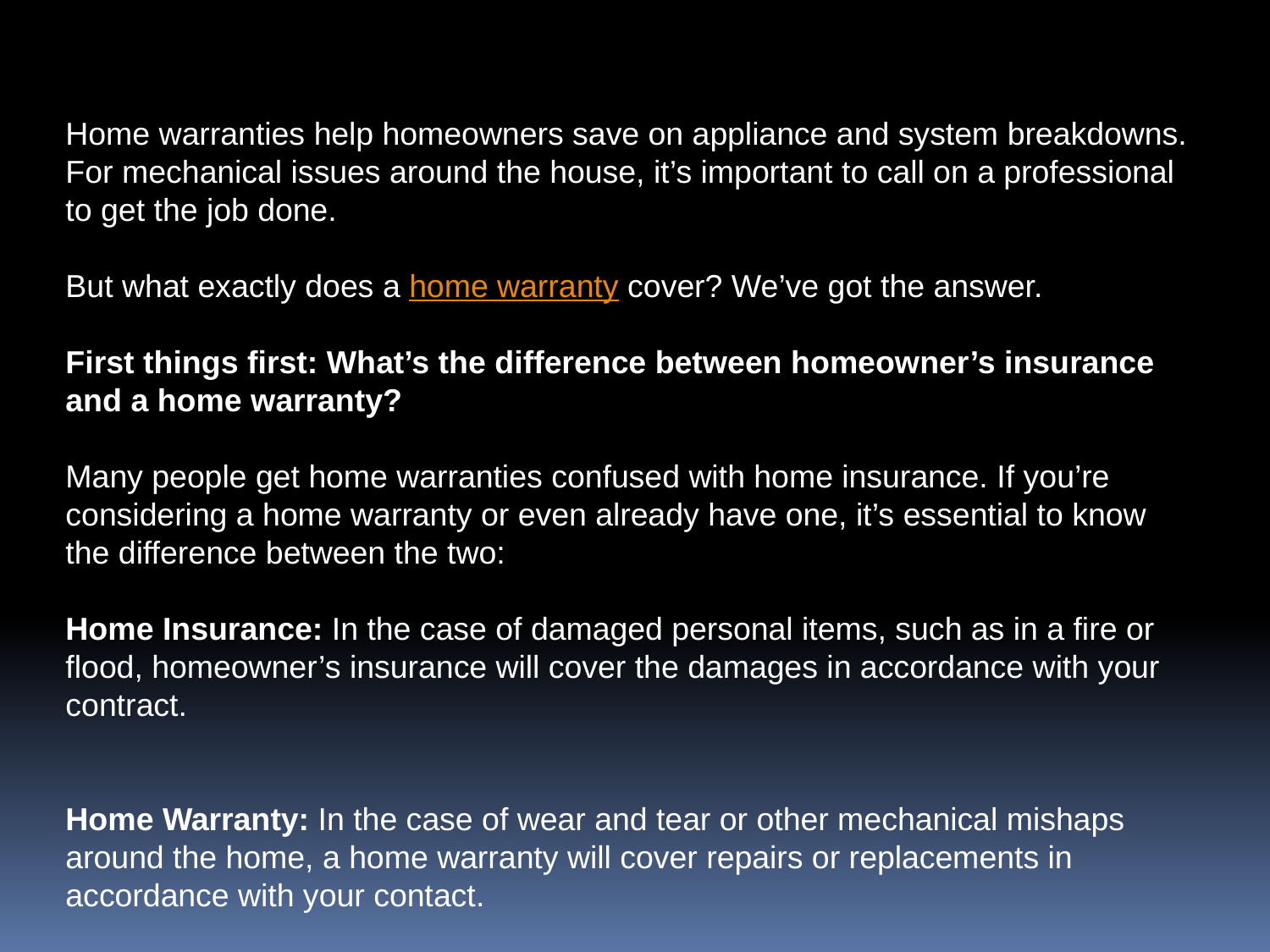

Home warranties help homeowners save on appliance and system breakdowns. For mechanical issues around the house, it’s important to call on a professional to get the job done.

But what exactly does a home warranty cover? We’ve got the answer.

First things first: What’s the difference between homeowner’s insurance and a home warranty?

Many people get home warranties confused with home insurance. If you’re considering a home warranty or even already have one, it’s essential to know the difference between the two:

Home Insurance: In the case of damaged personal items, such as in a fire or flood, homeowner’s insurance will cover the damages in accordance with your contract.

Home Warranty: In the case of wear and tear or other mechanical mishaps around the home, a home warranty will cover repairs or replacements in accordance with your contact.